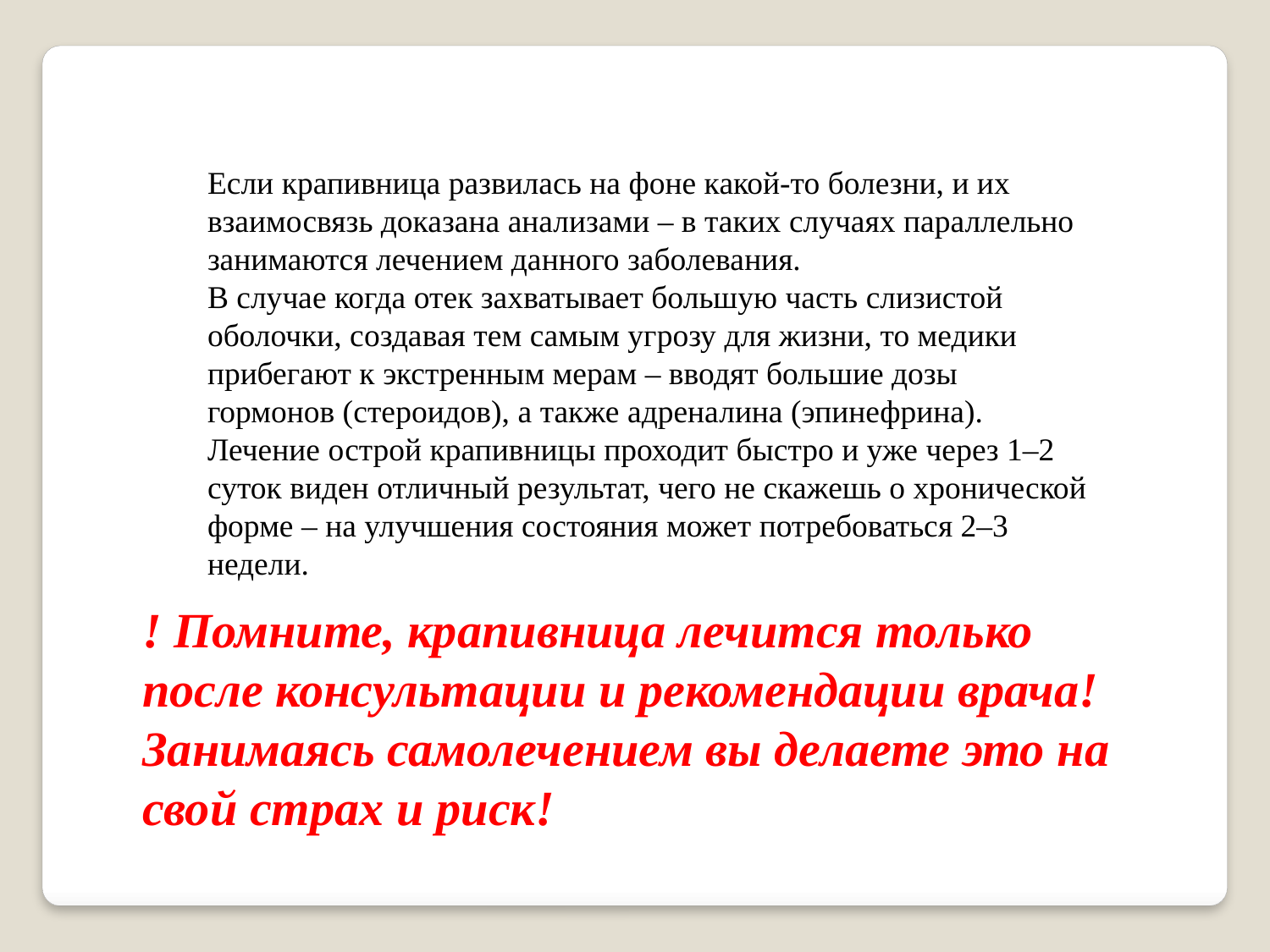

Если крапивница развилась на фоне какой-то болезни, и их взаимосвязь доказана анализами – в таких случаях параллельно занимаются лечением данного заболевания.
В случае когда отек захватывает большую часть слизистой оболочки, создавая тем самым угрозу для жизни, то медики прибегают к экстренным мерам – вводят большие дозы гормонов (стероидов), а также адреналина (эпинефрина).
Лечение острой крапивницы проходит быстро и уже через 1–2 суток виден отличный результат, чего не скажешь о хронической форме – на улучшения состояния может потребоваться 2–3 недели.
! Помните, крапивница лечится только после консультации и рекомендации врача! Занимаясь самолечением вы делаете это на свой страх и риск!